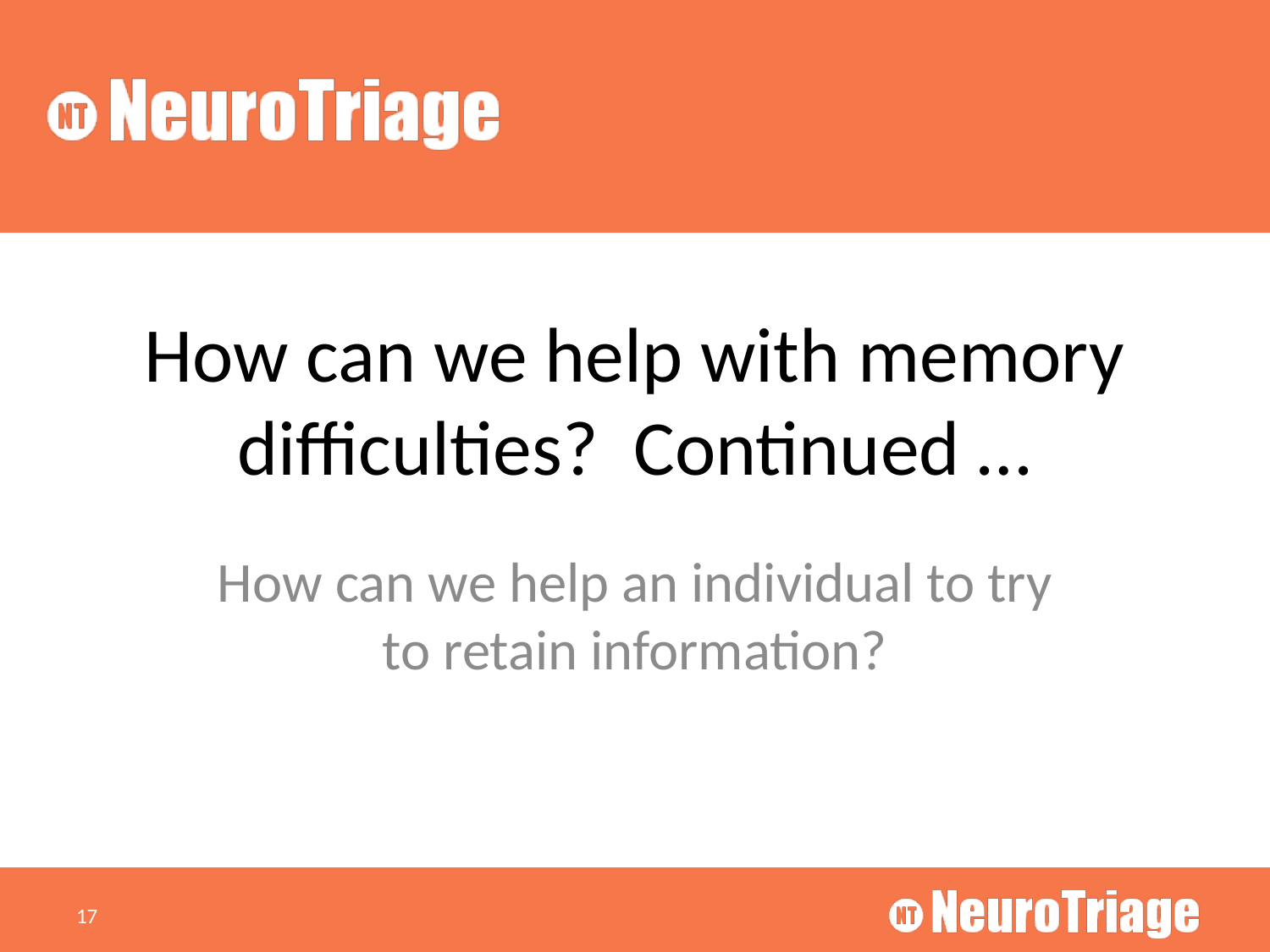

# How can we help with memory difficulties?  Continued …
How can we help an individual to try to retain information?
17